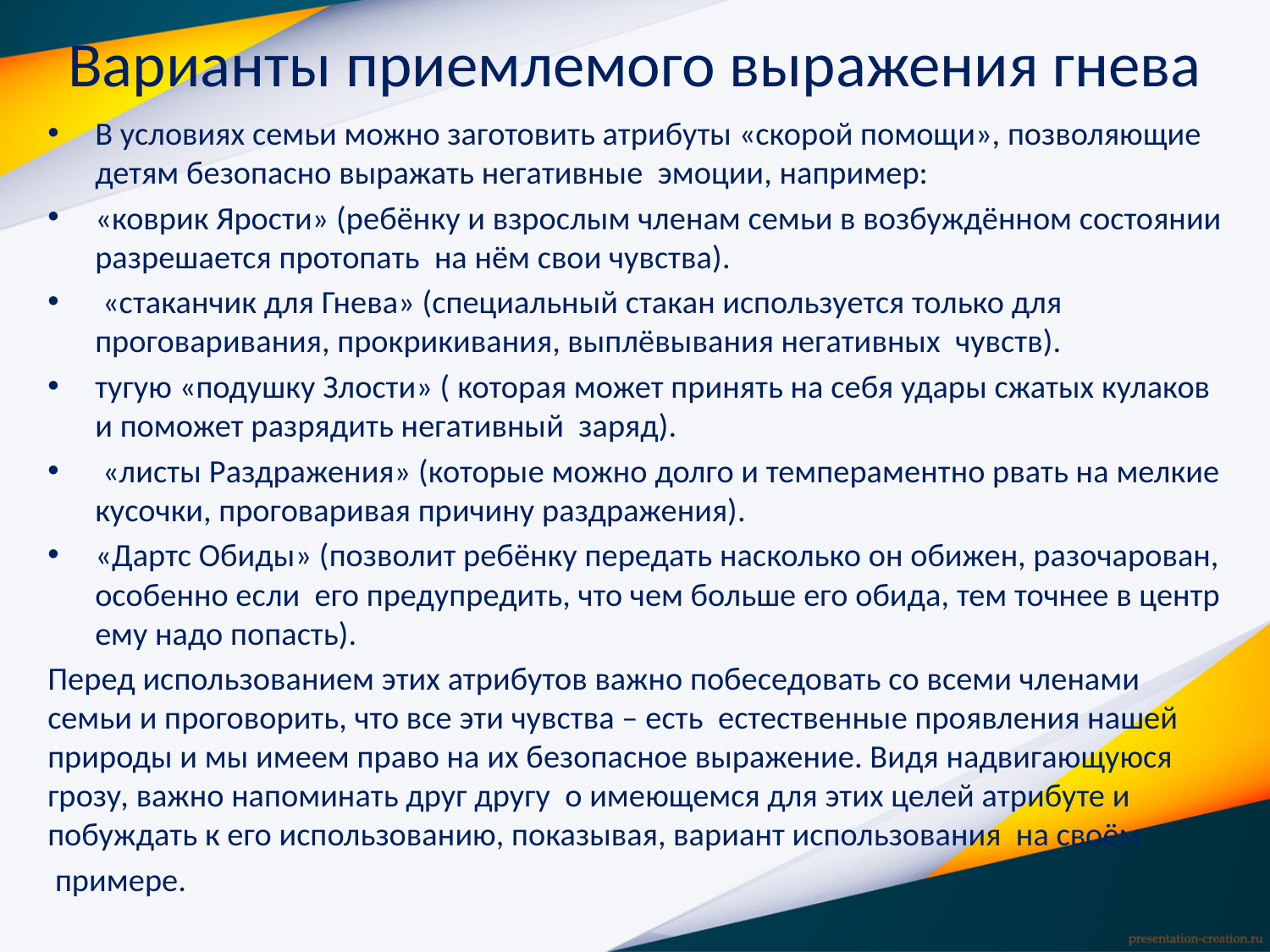

# Варианты приемлемого выражения гнева
В условиях семьи можно заготовить атрибуты «скорой помощи», позволяющие  детям безопасно выражать негативные  эмоции, например:
«коврик Ярости» (ребёнку и взрослым членам семьи в возбуждённом состоянии разрешается протопать  на нём свои чувства).
 «стаканчик для Гнева» (специальный стакан используется только для проговаривания, прокрикивания, выплёвывания негативных  чувств).
тугую «подушку Злости» ( которая может принять на себя удары сжатых кулаков и поможет разрядить негативный  заряд).
 «листы Раздражения» (которые можно долго и темпераментно рвать на мелкие кусочки, проговаривая причину раздражения).
«Дартс Обиды» (позволит ребёнку передать насколько он обижен, разочарован,  особенно если  его предупредить, что чем больше его обида, тем точнее в центр  ему надо попасть).
Перед использованием этих атрибутов важно побеседовать со всеми членами семьи и проговорить, что все эти чувства – есть  естественные проявления нашей природы и мы имеем право на их безопасное выражение. Видя надвигающуюся грозу, важно напоминать друг другу  о имеющемся для этих целей атрибуте и побуждать к его использованию, показывая, вариант использования  на своём
 примере.